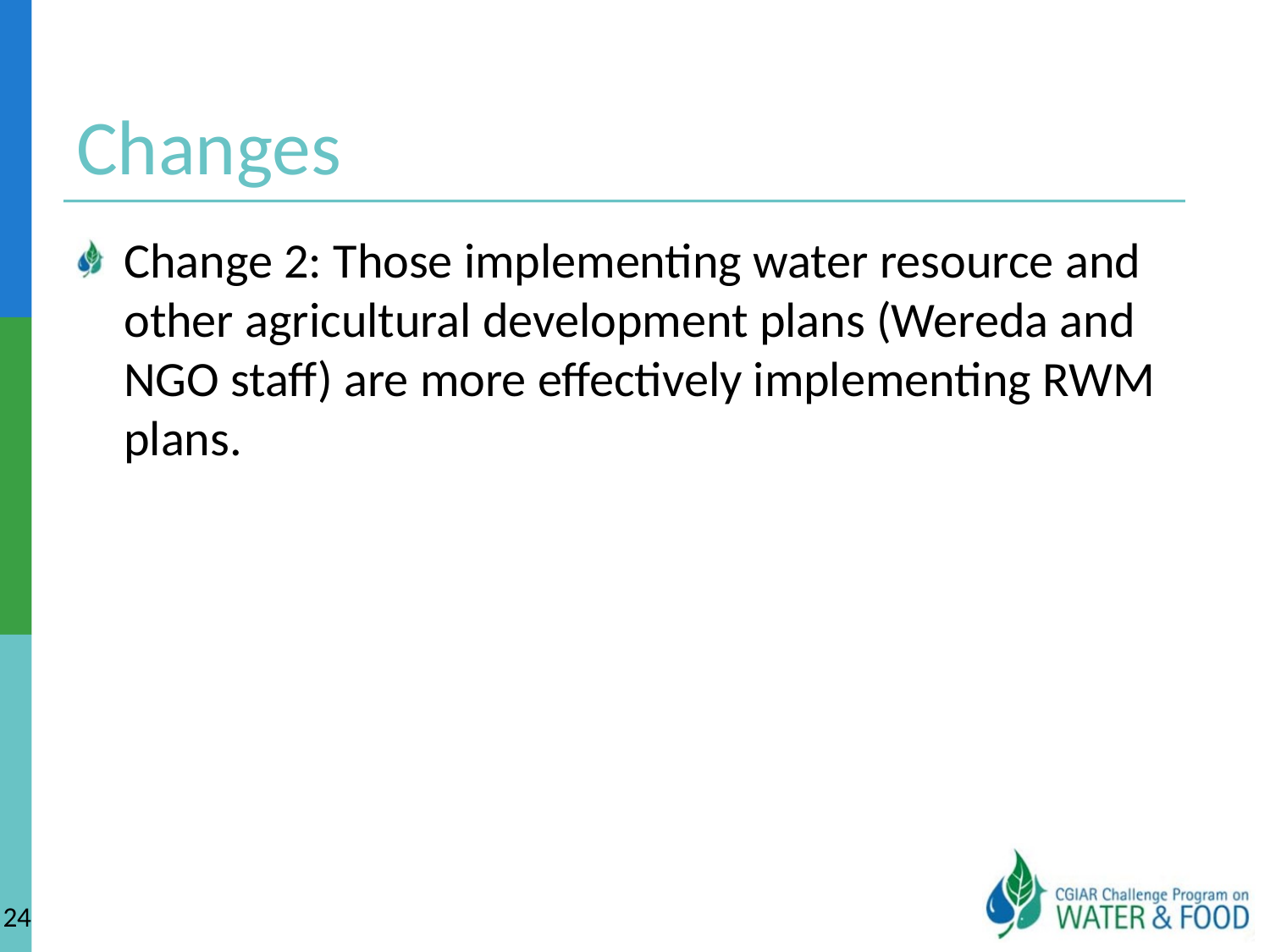

# Changes
Change 2: Those implementing water resource and other agricultural development plans (Wereda and NGO staff) are more effectively implementing RWM plans.
24